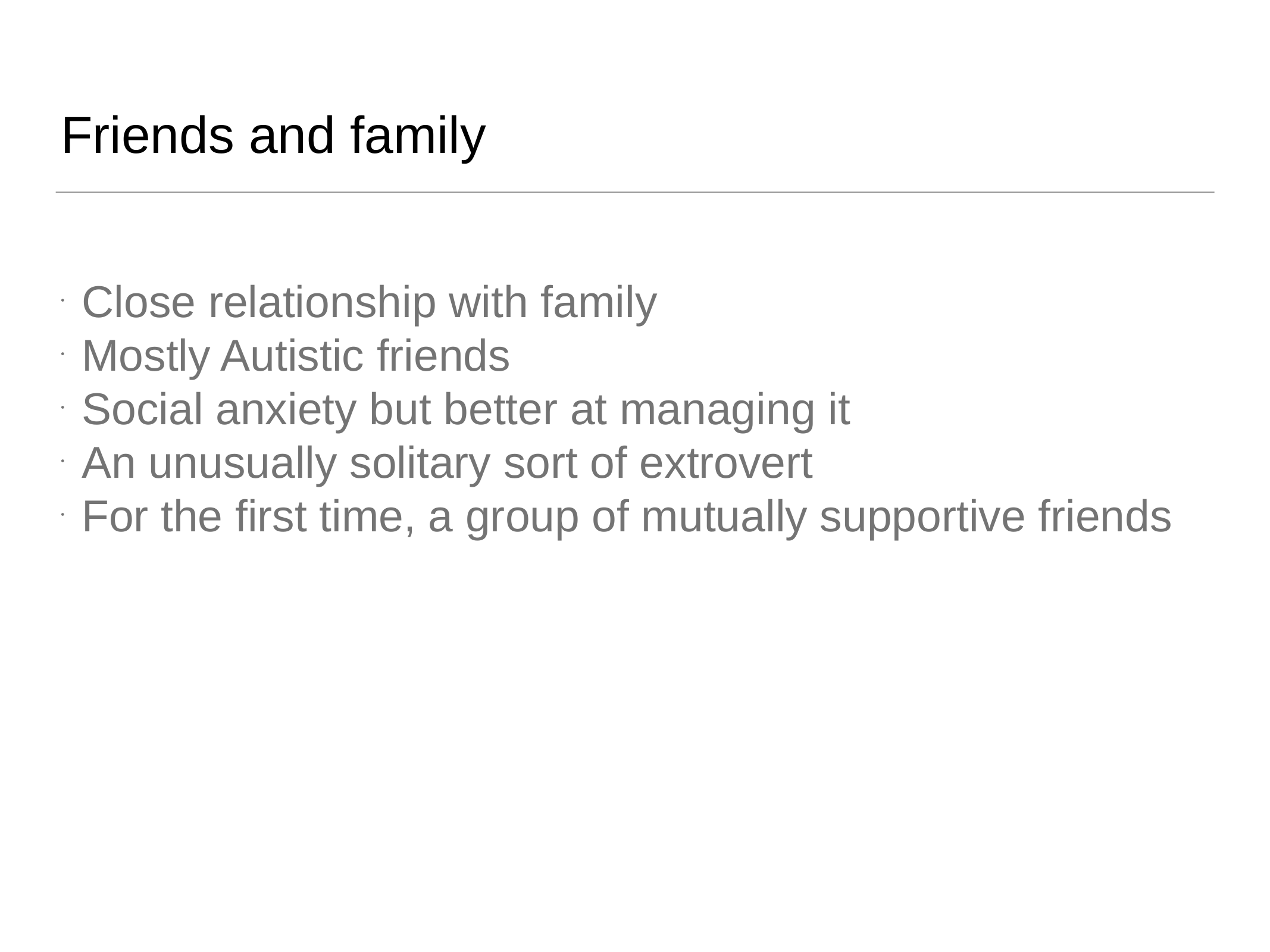

Friends and family
Close relationship with family
Mostly Autistic friends
Social anxiety but better at managing it
An unusually solitary sort of extrovert
For the first time, a group of mutually supportive friends